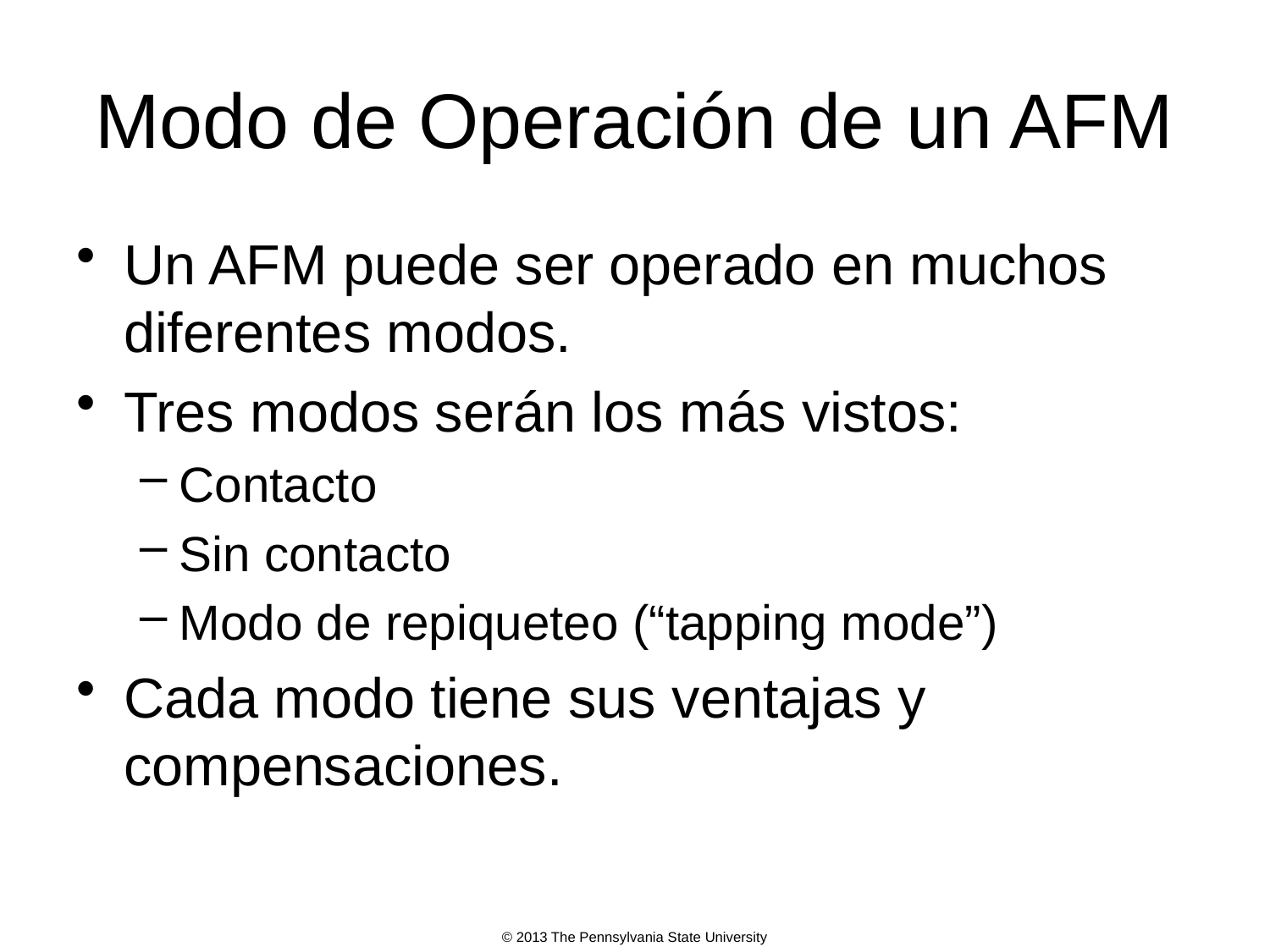

# Modo de Operación de un AFM
Un AFM puede ser operado en muchos diferentes modos.
Tres modos serán los más vistos:
Contacto
Sin contacto
Modo de repiqueteo (“tapping mode”)
Cada modo tiene sus ventajas y compensaciones.